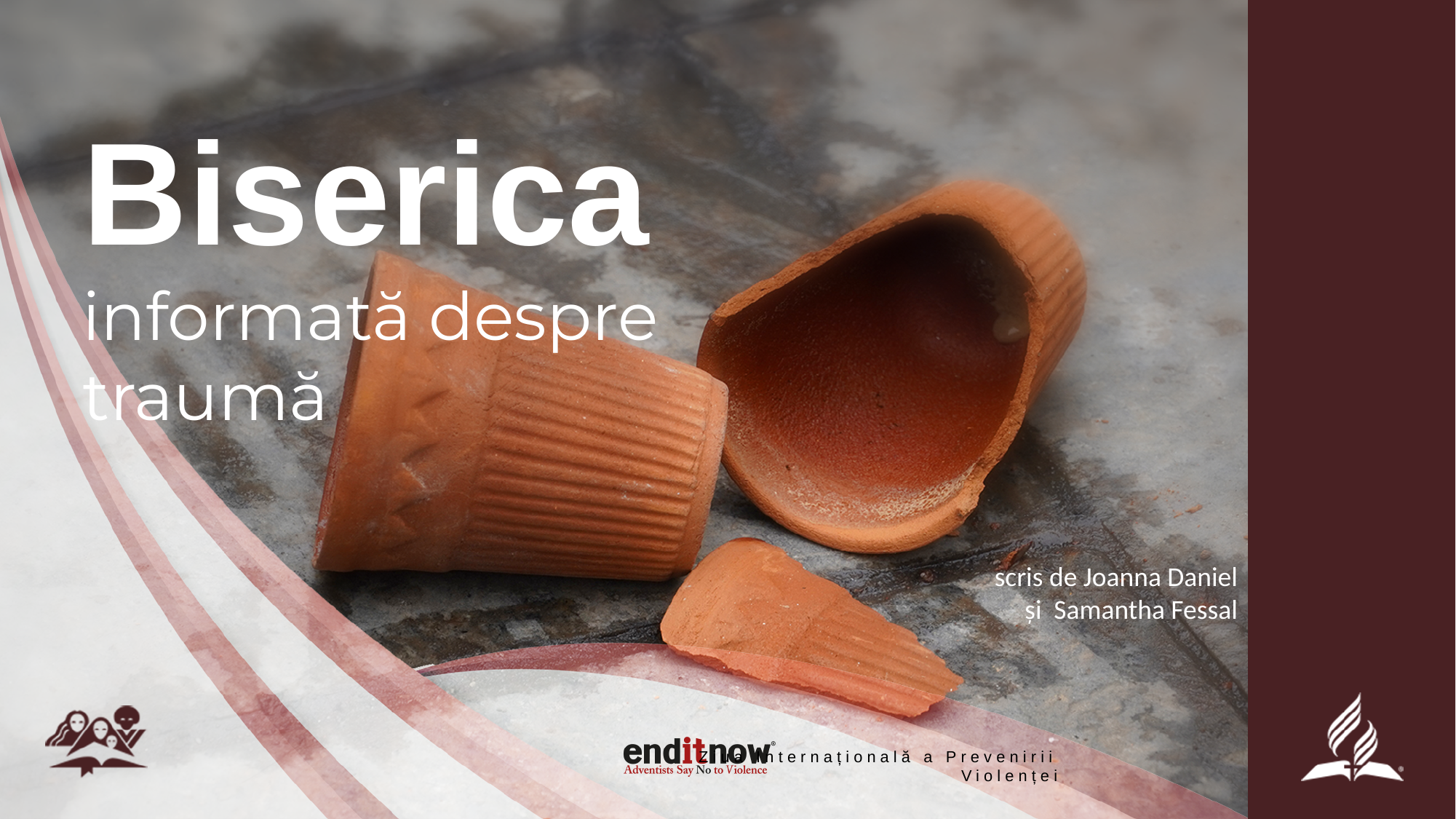

Biserica
informată despre traumă
scris de Joanna Daniel
și  Samantha Fessal
		Ziua Internațională a Prevenirii Violenței